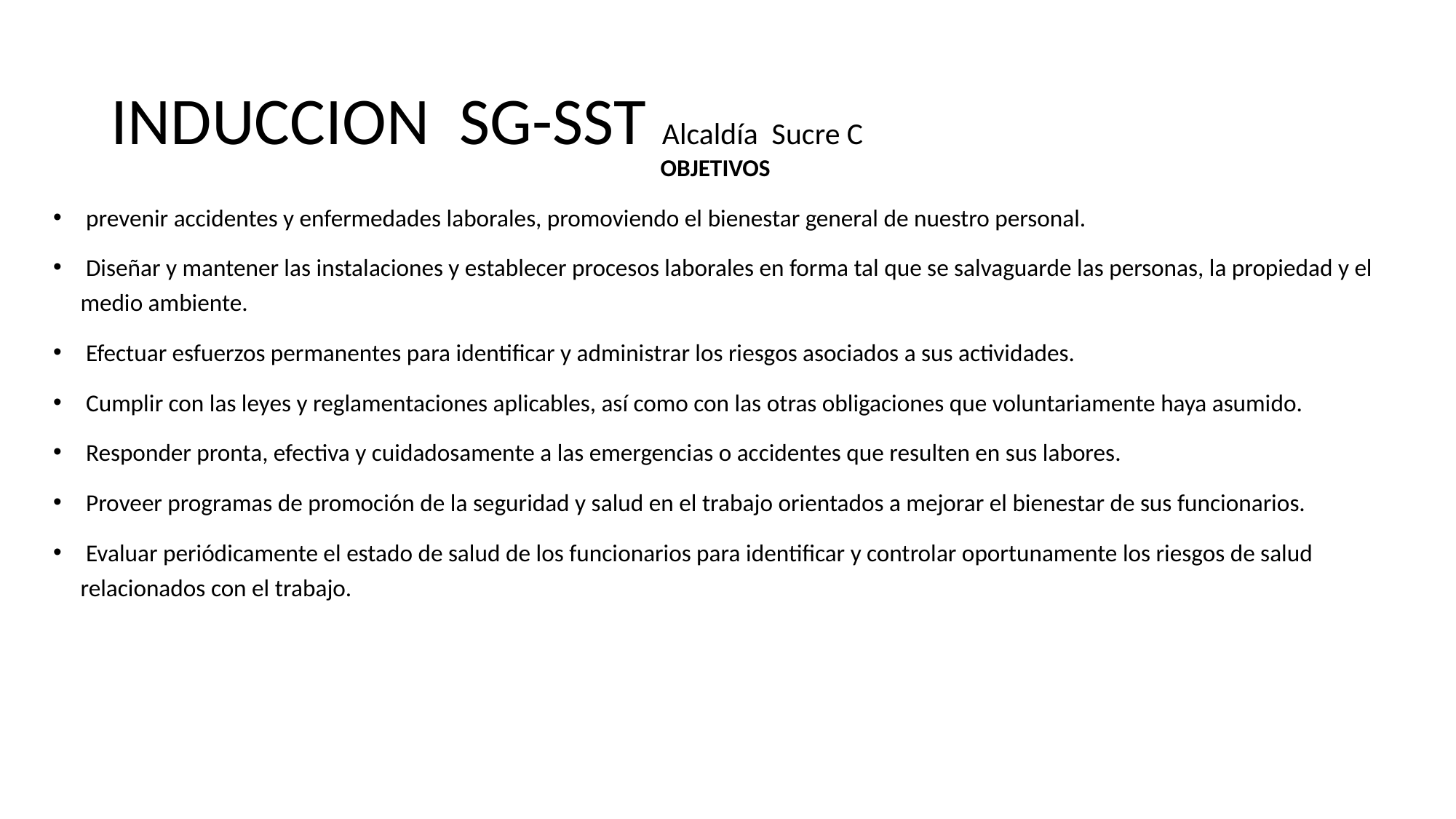

# INDUCCION  SG-SST Alcaldía  Sucre C
OBJETIVOS
 prevenir accidentes y enfermedades laborales, promoviendo el bienestar general de nuestro personal.
 Diseñar y mantener las instalaciones y establecer procesos laborales en forma tal que se salvaguarde las personas, la propiedad y el medio ambiente.
 Efectuar esfuerzos permanentes para identificar y administrar los riesgos asociados a sus actividades.
 Cumplir con las leyes y reglamentaciones aplicables, así como con las otras obligaciones que voluntariamente haya asumido.
 Responder pronta, efectiva y cuidadosamente a las emergencias o accidentes que resulten en sus labores.
 Proveer programas de promoción de la seguridad y salud en el trabajo orientados a mejorar el bienestar de sus funcionarios.
 Evaluar periódicamente el estado de salud de los funcionarios para identificar y controlar oportunamente los riesgos de salud relacionados con el trabajo.